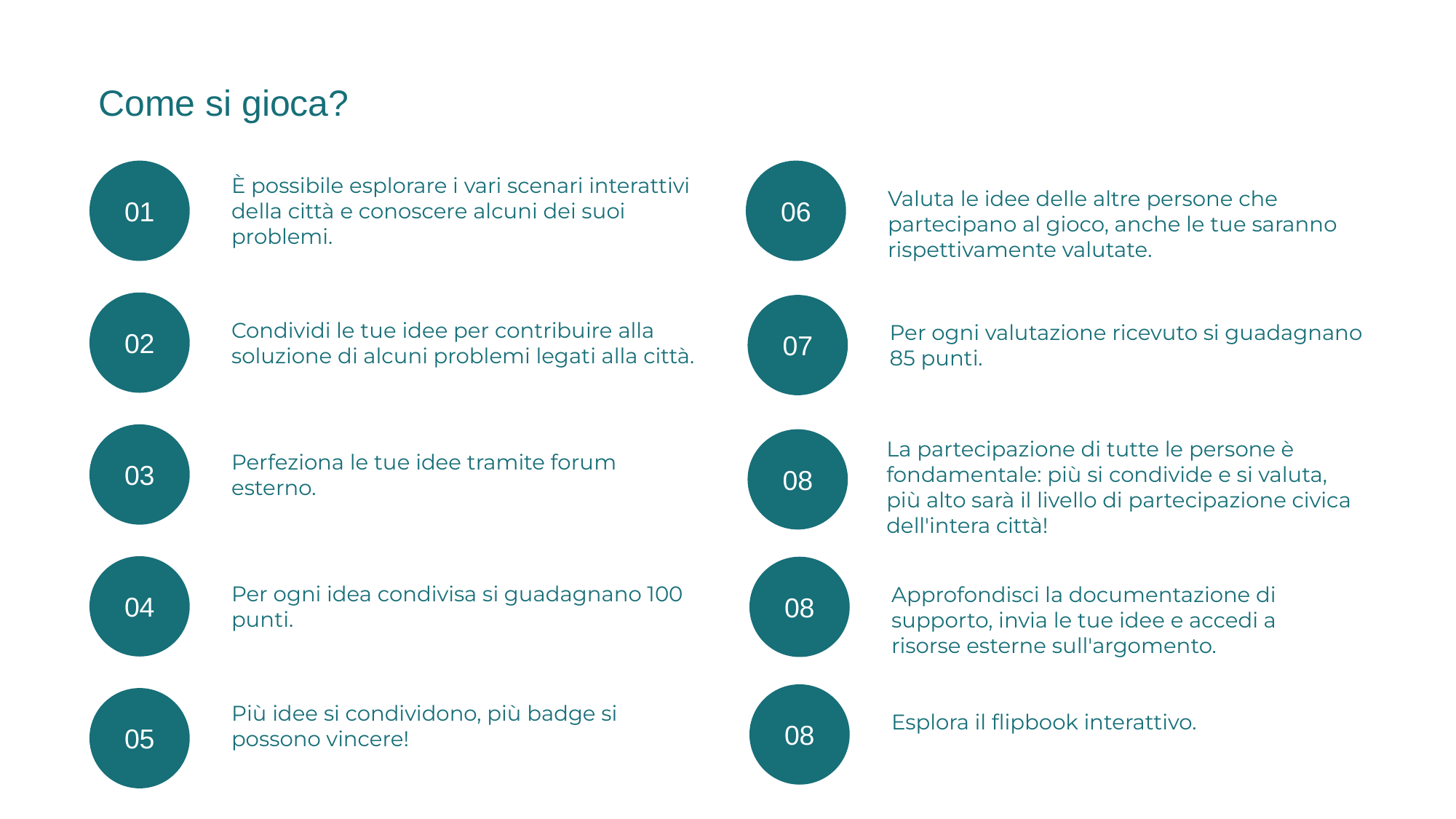

Come si gioca?
01
È possibile esplorare i vari scenari interattivi della città e conoscere alcuni dei suoi problemi.
06
Valuta le idee delle altre persone che partecipano al gioco, anche le tue saranno rispettivamente valutate.
02
Condividi le tue idee per contribuire alla soluzione di alcuni problemi legati alla città.
07
Per ogni valutazione ricevuto si guadagnano 85 punti.
03
Perfeziona le tue idee tramite forum esterno.
08
La partecipazione di tutte le persone è fondamentale: più si condivide e si valuta, più alto sarà il livello di partecipazione civica dell'intera città!
04
Per ogni idea condivisa si guadagnano 100 punti.
08
Approfondisci la documentazione di supporto, invia le tue idee e accedi a
risorse esterne sull'argomento.
08
Esplora il flipbook interattivo.
05
Più idee si condividono, più badge si possono vincere!